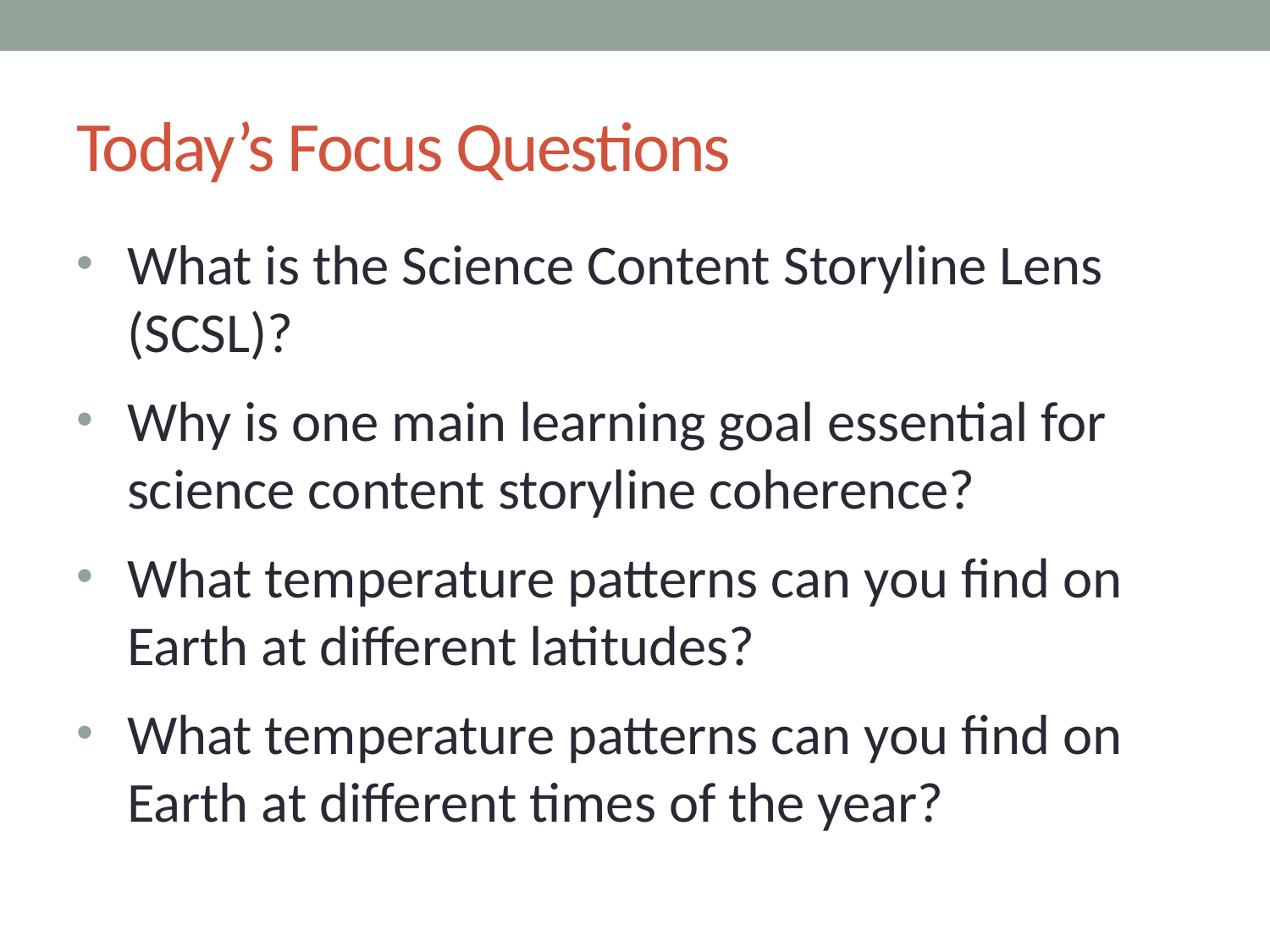

# Today’s Focus Questions
What is the Science Content Storyline Lens (SCSL)?
Why is one main learning goal essential for science content storyline coherence?
What temperature patterns can you find on Earth at different latitudes?
What temperature patterns can you find on Earth at different times of the year?